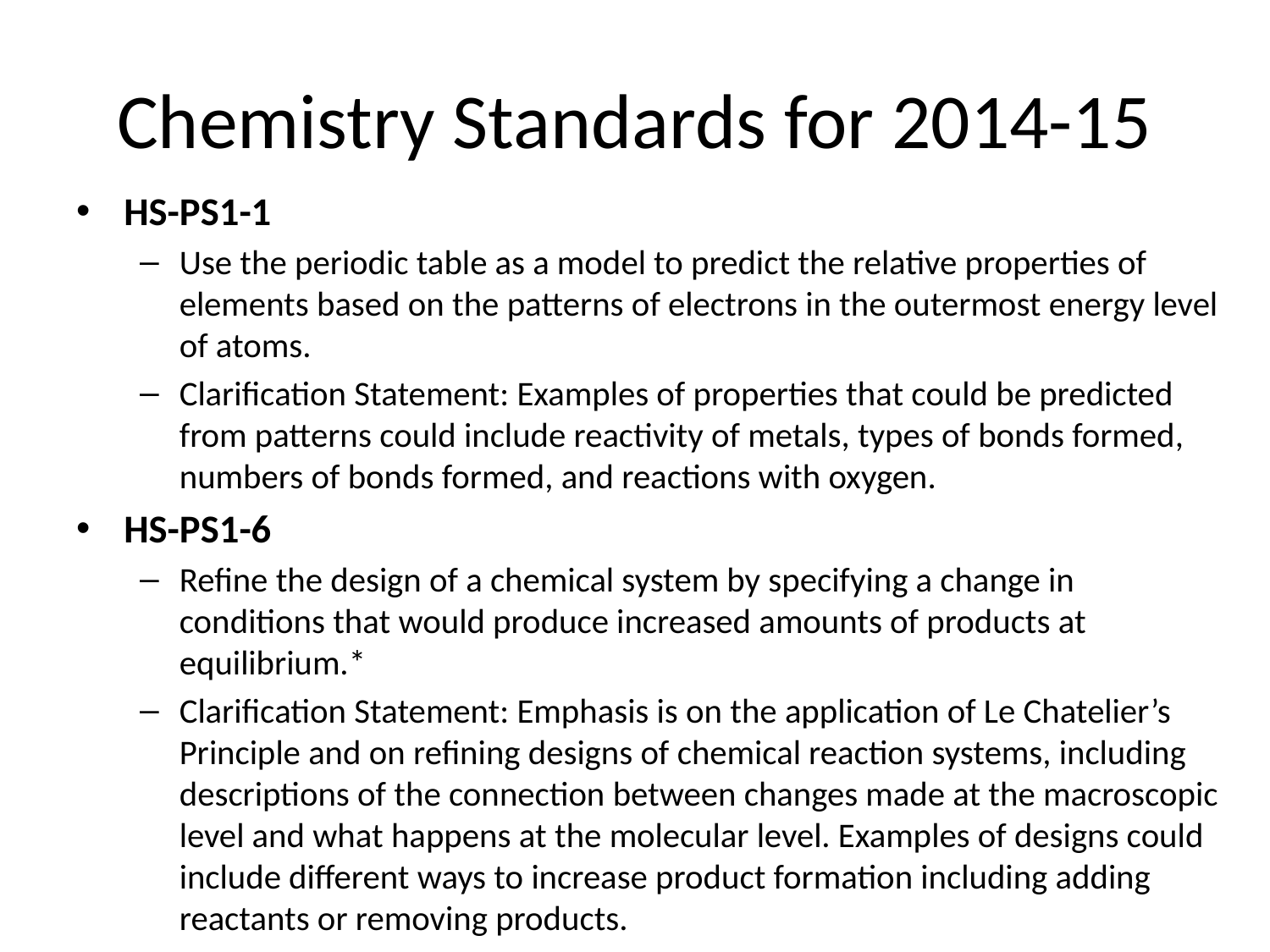

# Chemistry Standards for 2014-15
HS-PS1-1
Use the periodic table as a model to predict the relative properties of elements based on the patterns of electrons in the outermost energy level of atoms.
Clarification Statement: Examples of properties that could be predicted from patterns could include reactivity of metals, types of bonds formed, numbers of bonds formed, and reactions with oxygen.
HS-PS1-6
Refine the design of a chemical system by specifying a change in conditions that would produce increased amounts of products at equilibrium.*
Clarification Statement: Emphasis is on the application of Le Chatelier’s Principle and on refining designs of chemical reaction systems, including descriptions of the connection between changes made at the macroscopic level and what happens at the molecular level. Examples of designs could include different ways to increase product formation including adding reactants or removing products.